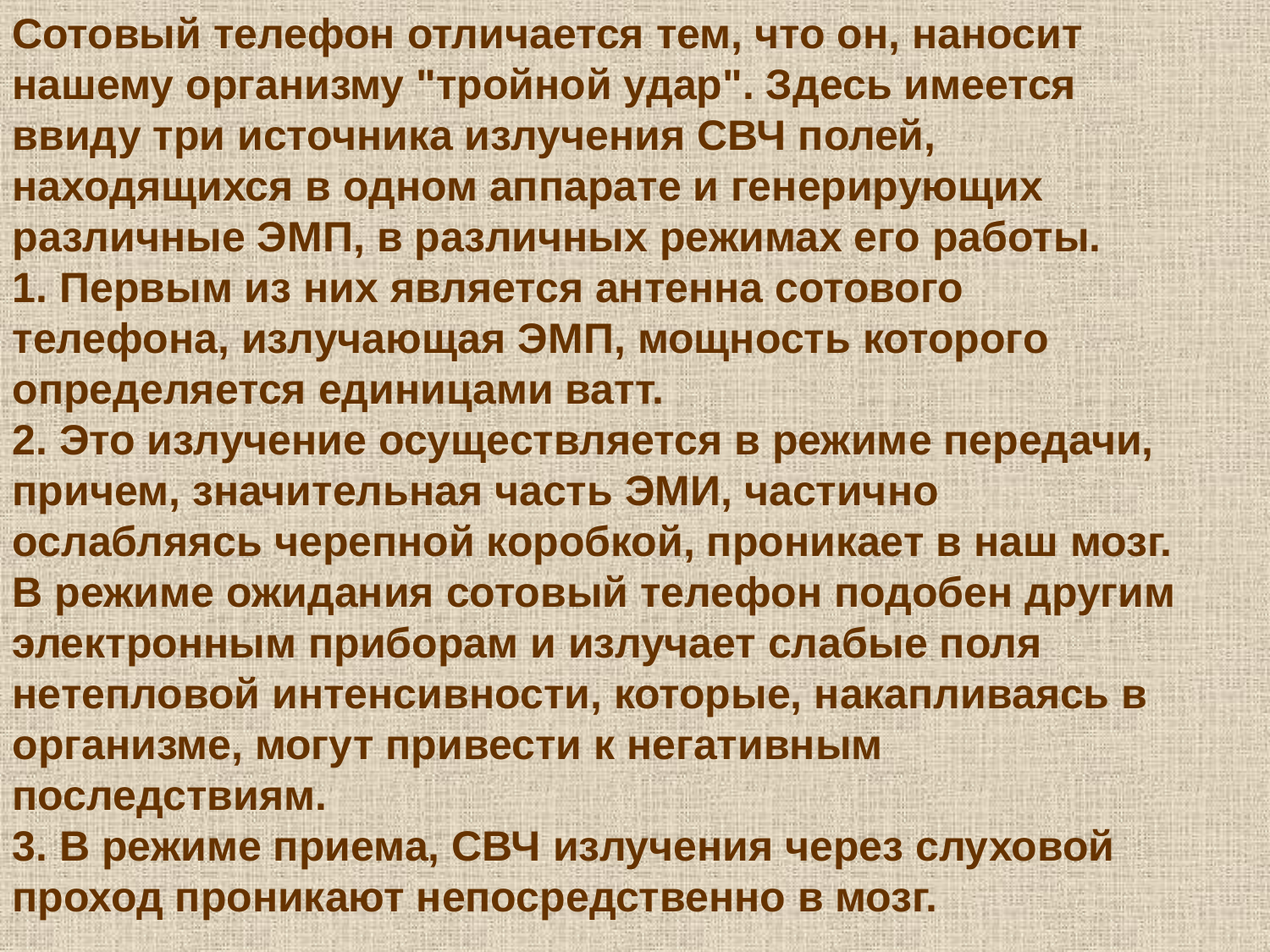

Сотовый телефон отличается тем, что он, наносит нашему организму "тройной удар". Здесь имеется ввиду три источника излучения СВЧ полей, находящихся в одном аппарате и генерирующих различные ЭМП, в различных режимах его работы.
1. Первым из них является антенна сотового телефона, излучающая ЭМП, мощность которого определяется единицами ватт.
2. Это излучение осуществляется в режиме передачи, причем, значительная часть ЭМИ, частично ослабляясь черепной коробкой, проникает в наш мозг. В режиме ожидания сотовый телефон подобен другим электронным приборам и излучает слабые поля нетепловой интенсивности, которые, накапливаясь в организме, могут привести к негативным последствиям.
3. В режиме приема, СВЧ излучения через слуховой проход проникают непосредственно в мозг.